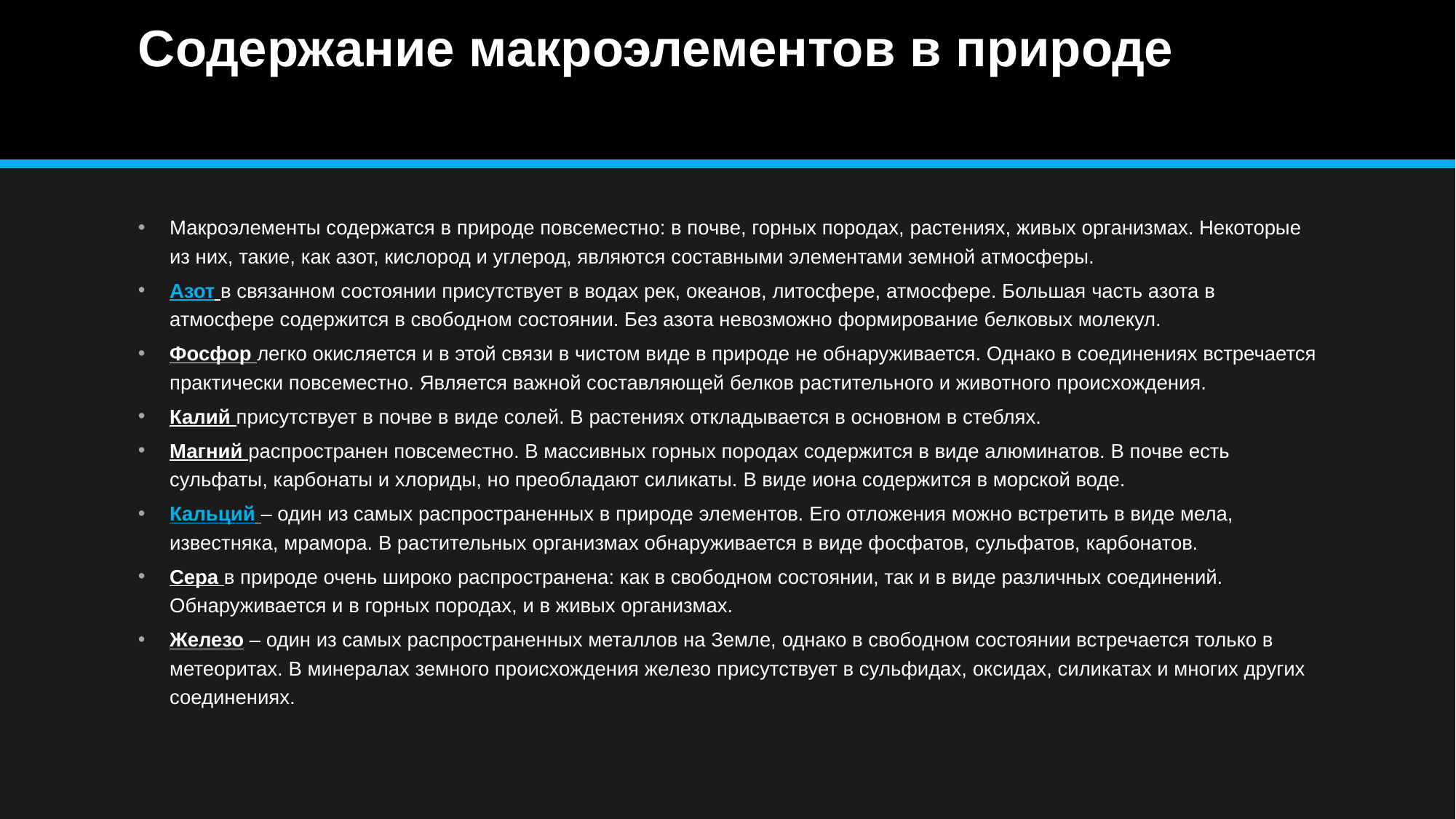

# Содержание макроэлементов в природе
Макроэлементы содержатся в природе повсеместно: в почве, горных породах, растениях, живых организмах. Некоторые из них, такие, как азот, кислород и углерод, являются составными элементами земной атмосферы.
Азот в связанном состоянии присутствует в водах рек, океанов, литосфере, атмосфере. Большая часть азота в атмосфере содержится в свободном состоянии. Без азота невозможно формирование белковых молекул.
Фосфор легко окисляется и в этой связи в чистом виде в природе не обнаруживается. Однако в соединениях встречается практически повсеместно. Является важной составляющей белков растительного и животного происхождения.
Калий присутствует в почве в виде солей. В растениях откладывается в основном в стеблях.
Магний распространен повсеместно. В массивных горных породах содержится в виде алюминатов. В почве есть сульфаты, карбонаты и хлориды, но преобладают силикаты. В виде иона содержится в морской воде.
Кальций – один из самых распространенных в природе элементов. Его отложения можно встретить в виде мела, известняка, мрамора. В растительных организмах обнаруживается в виде фосфатов, сульфатов, карбонатов.
Сера в природе очень широко распространена: как в свободном состоянии, так и в виде различных соединений. Обнаруживается и в горных породах, и в живых организмах.
Железо – один из самых распространенных металлов на Земле, однако в свободном состоянии встречается только в метеоритах. В минералах земного происхождения железо присутствует в сульфидах, оксидах, силикатах и многих других соединениях.